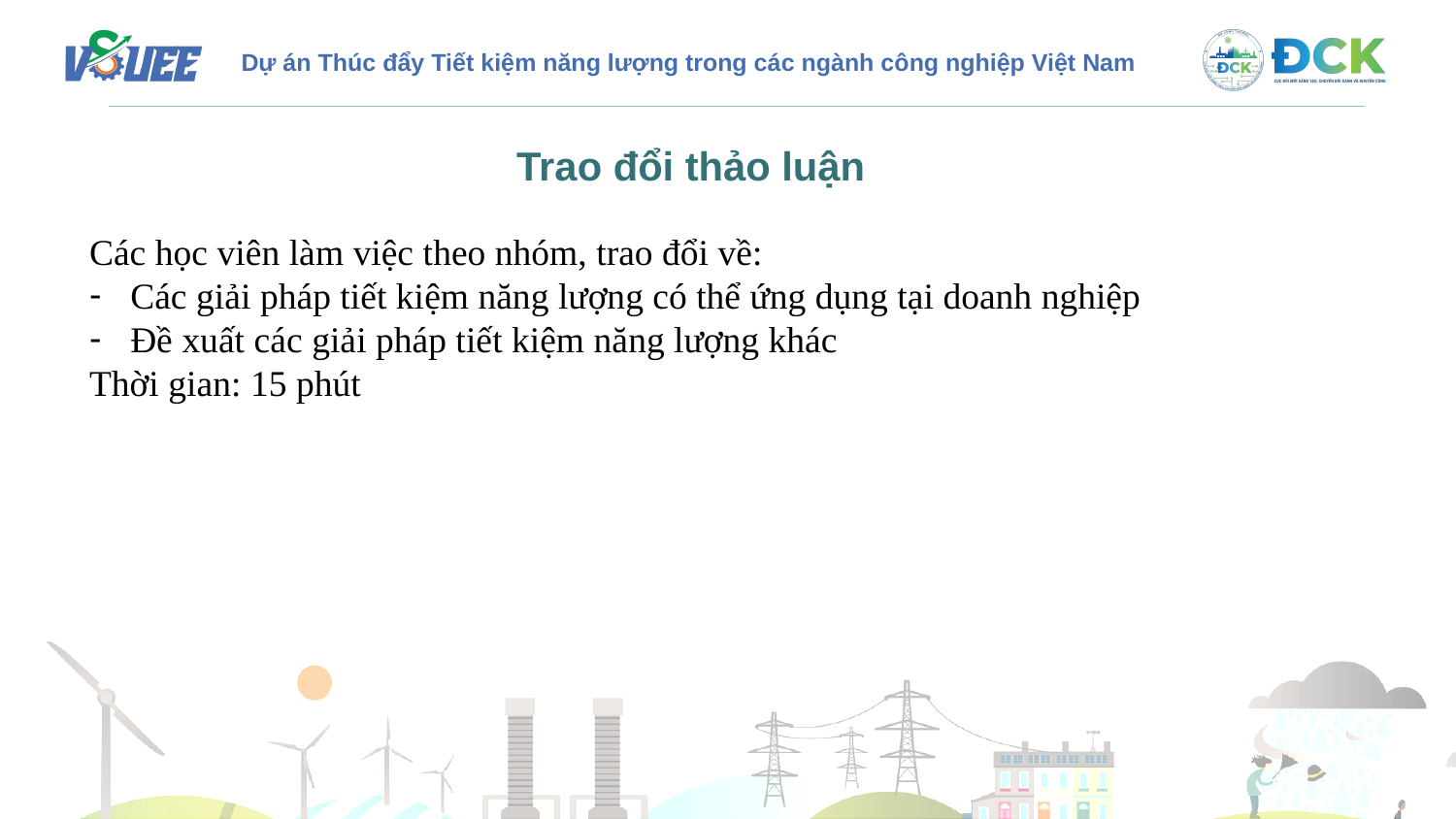

Trao đổi thảo luận
Các học viên làm việc theo nhóm, trao đổi về:
Các giải pháp tiết kiệm năng lượng có thể ứng dụng tại doanh nghiệp
Đề xuất các giải pháp tiết kiệm năng lượng khác
Thời gian: 15 phút